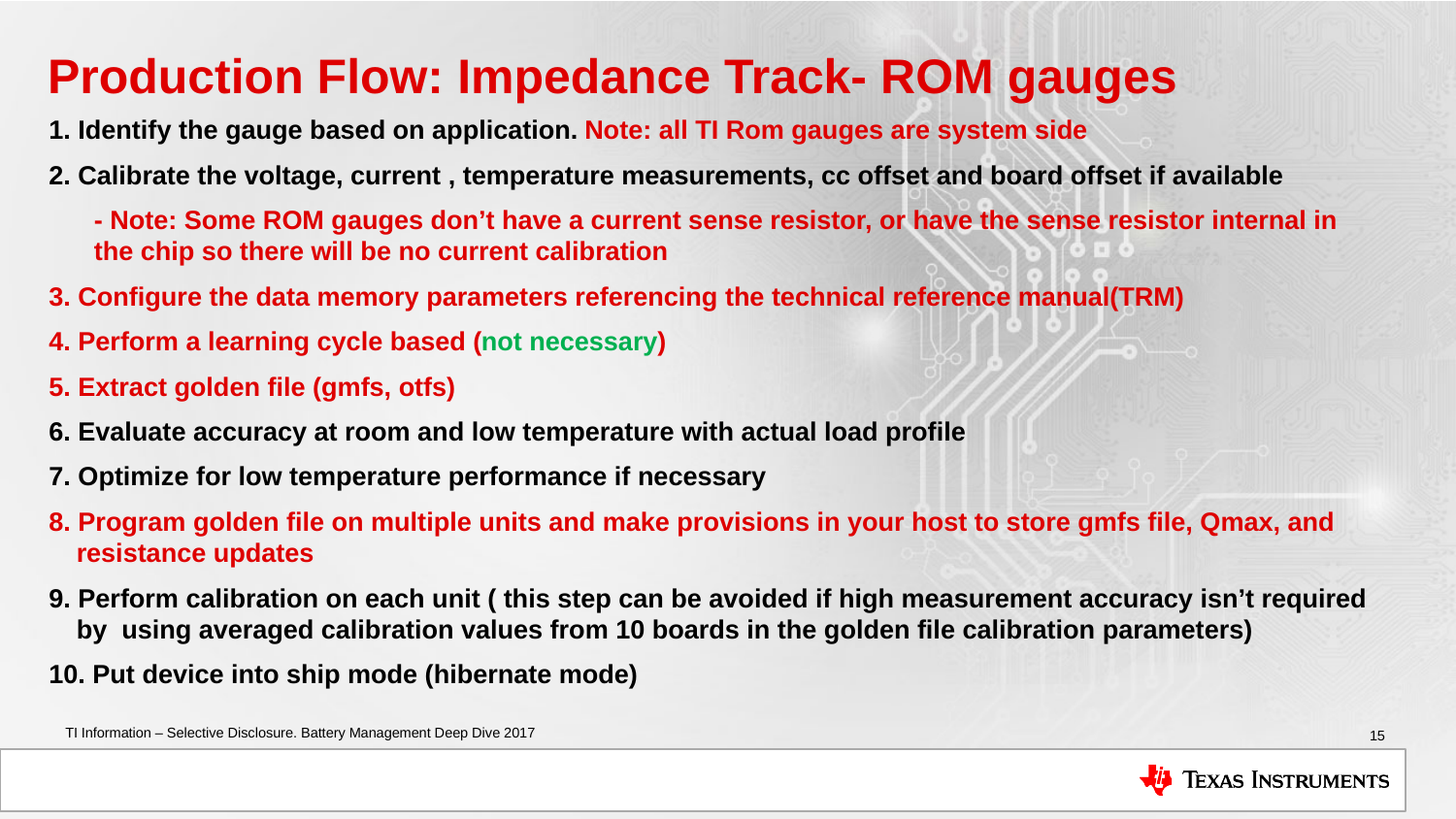

# Production Flow: Impedance Track- ROM gauges
1. Identify the gauge based on application. Note: all TI Rom gauges are system side
2. Calibrate the voltage, current , temperature measurements, cc offset and board offset if available
	- Note: Some ROM gauges don’t have a current sense resistor, or have the sense resistor internal in the chip so there will be no current calibration
3. Configure the data memory parameters referencing the technical reference manual(TRM)
4. Perform a learning cycle based (not necessary)
5. Extract golden file (gmfs, otfs)
6. Evaluate accuracy at room and low temperature with actual load profile
7. Optimize for low temperature performance if necessary
8. Program golden file on multiple units and make provisions in your host to store gmfs file, Qmax, and resistance updates
9. Perform calibration on each unit ( this step can be avoided if high measurement accuracy isn’t required by  using averaged calibration values from 10 boards in the golden file calibration parameters)
10. Put device into ship mode (hibernate mode)

15